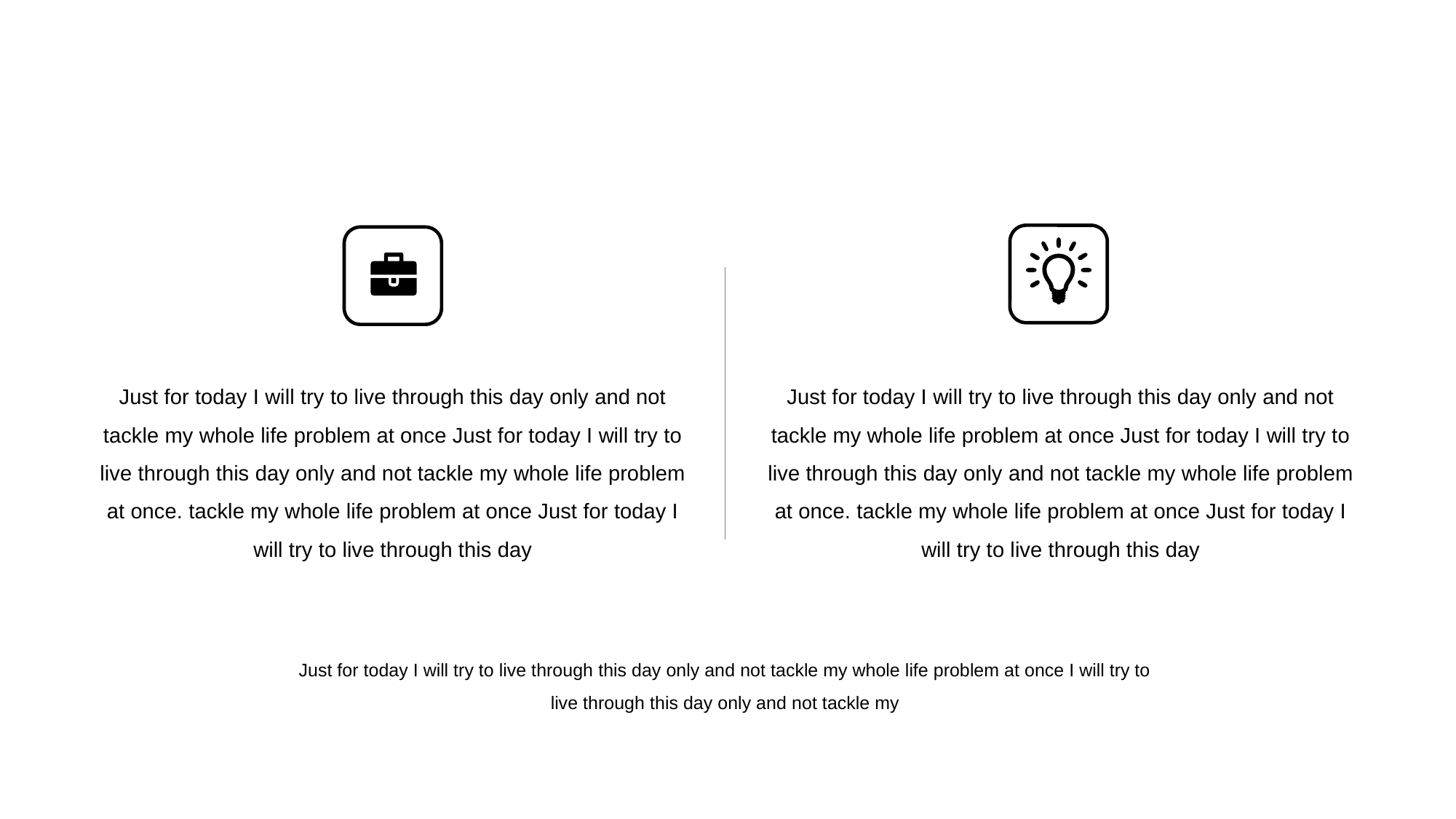

Just for today I will try to live through this day only and not tackle my whole life problem at once Just for today I will try to live through this day only and not tackle my whole life problem at once. tackle my whole life problem at once Just for today I will try to live through this day
Just for today I will try to live through this day only and not tackle my whole life problem at once Just for today I will try to live through this day only and not tackle my whole life problem at once. tackle my whole life problem at once Just for today I will try to live through this day
Just for today I will try to live through this day only and not tackle my whole life problem at once I will try to live through this day only and not tackle my